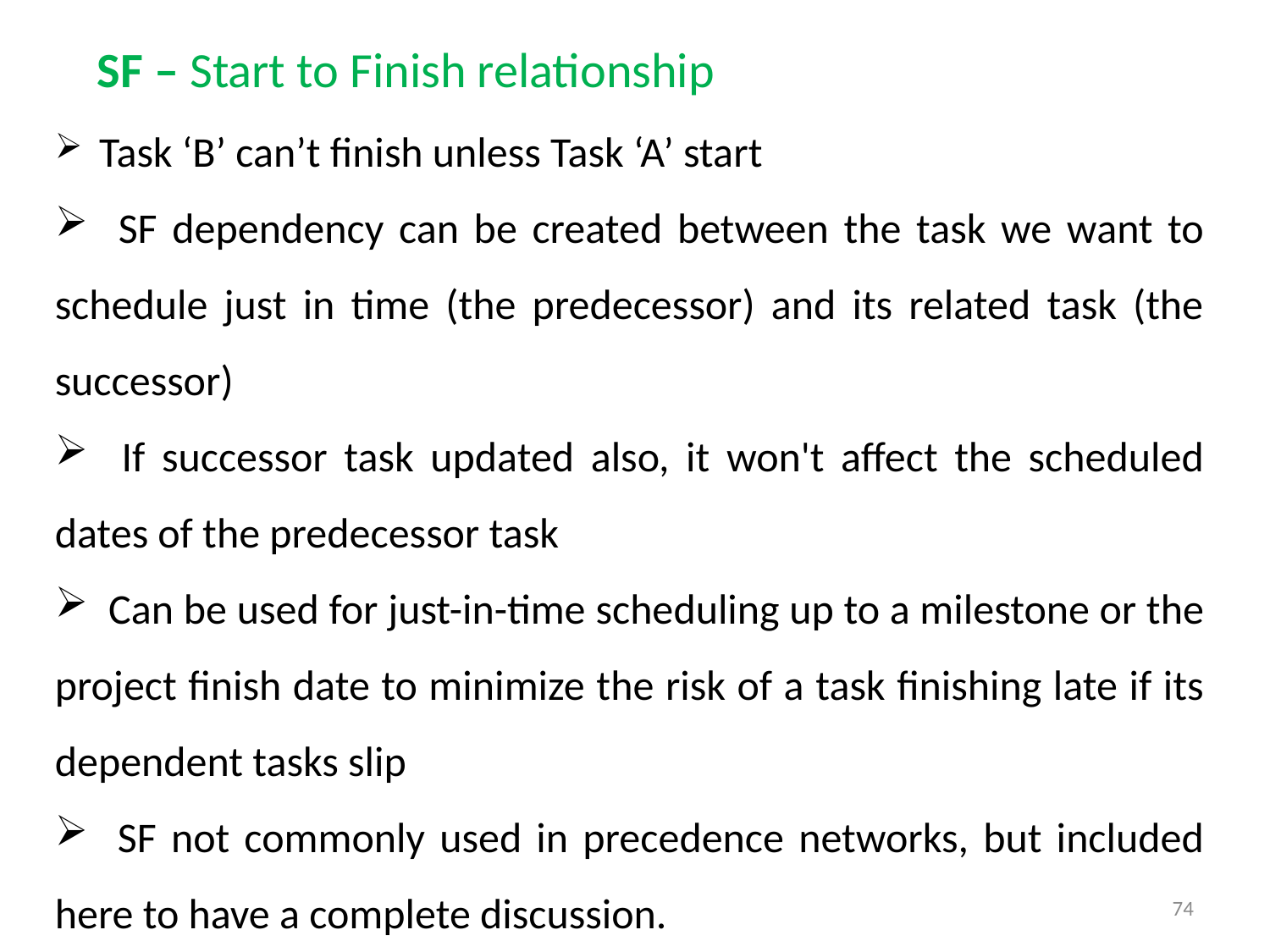

SF – Start to Finish relationship
  Task ‘B’ can’t finish unless Task ‘A’ start
  SF dependency can be created between the task we want to schedule just in time (the predecessor) and its related task (the successor)
  If successor task updated also, it won't affect the scheduled dates of the predecessor task
  Can be used for just-in-time scheduling up to a milestone or the project finish date to minimize the risk of a task finishing late if its dependent tasks slip
  SF not commonly used in precedence networks, but included here to have a complete discussion.
74